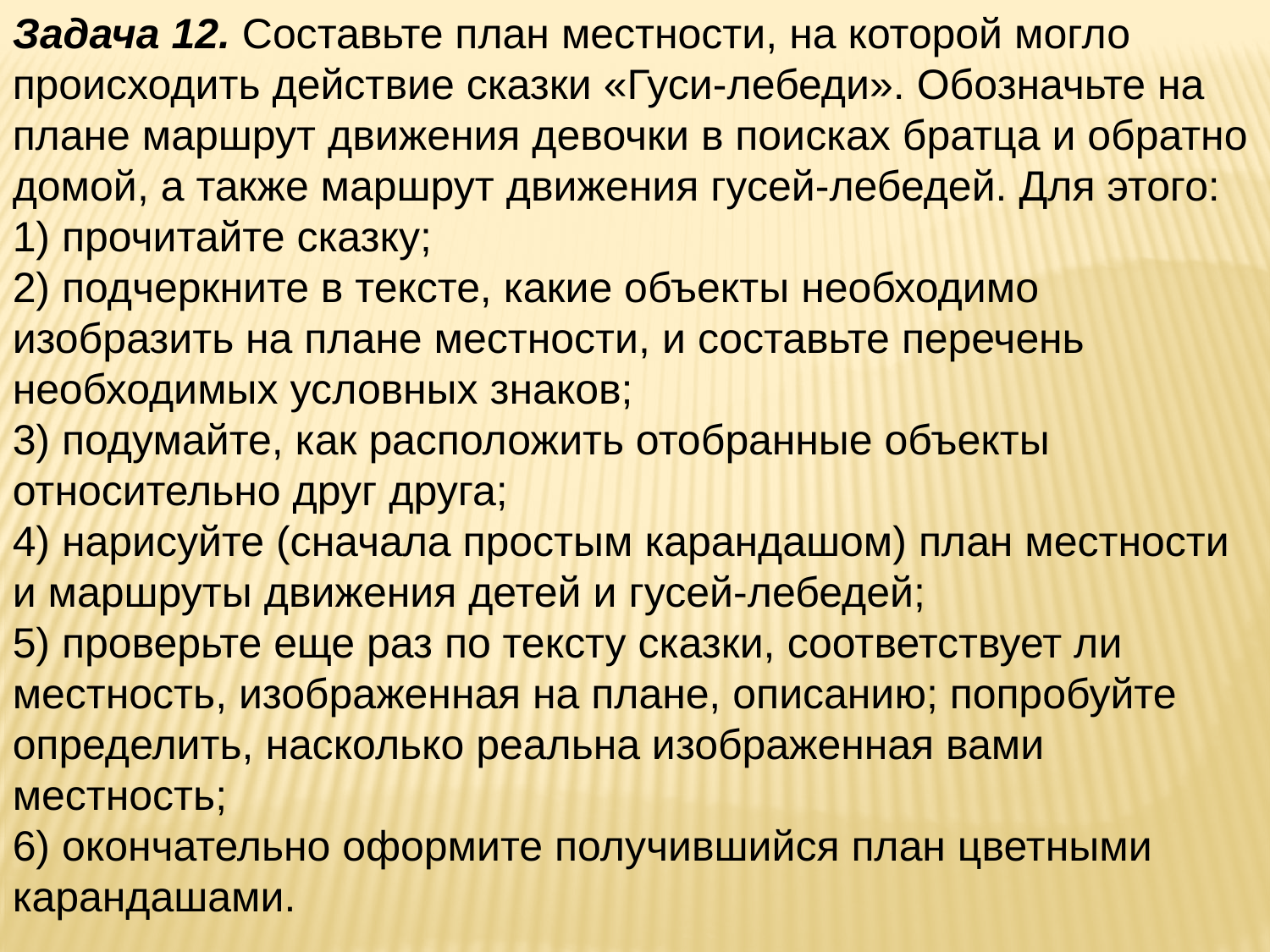

Задача 12. Составьте план местности, на которой могло происходить действие сказки «Гуси-лебеди». Обозначьте на плане маршрут движения девочки в поисках братца и обратно домой, а также маршрут движения гусей-лебедей. Для этого:
1) прочитайте сказку;
2) подчеркните в тексте, какие объекты необходимо изобразить на плане местности, и составьте перечень необходимых условных знаков;
3) подумайте, как расположить отобранные объекты относительно друг друга;
4) нарисуйте (сначала простым карандашом) план местности и маршруты движения детей и гусей-лебедей;
5) проверьте еще раз по тексту сказки, соответствует ли местность, изображенная на плане, описанию; попробуйте определить, насколько реальна изображенная вами местность;
6) окончательно оформите получившийся план цветными карандашами.